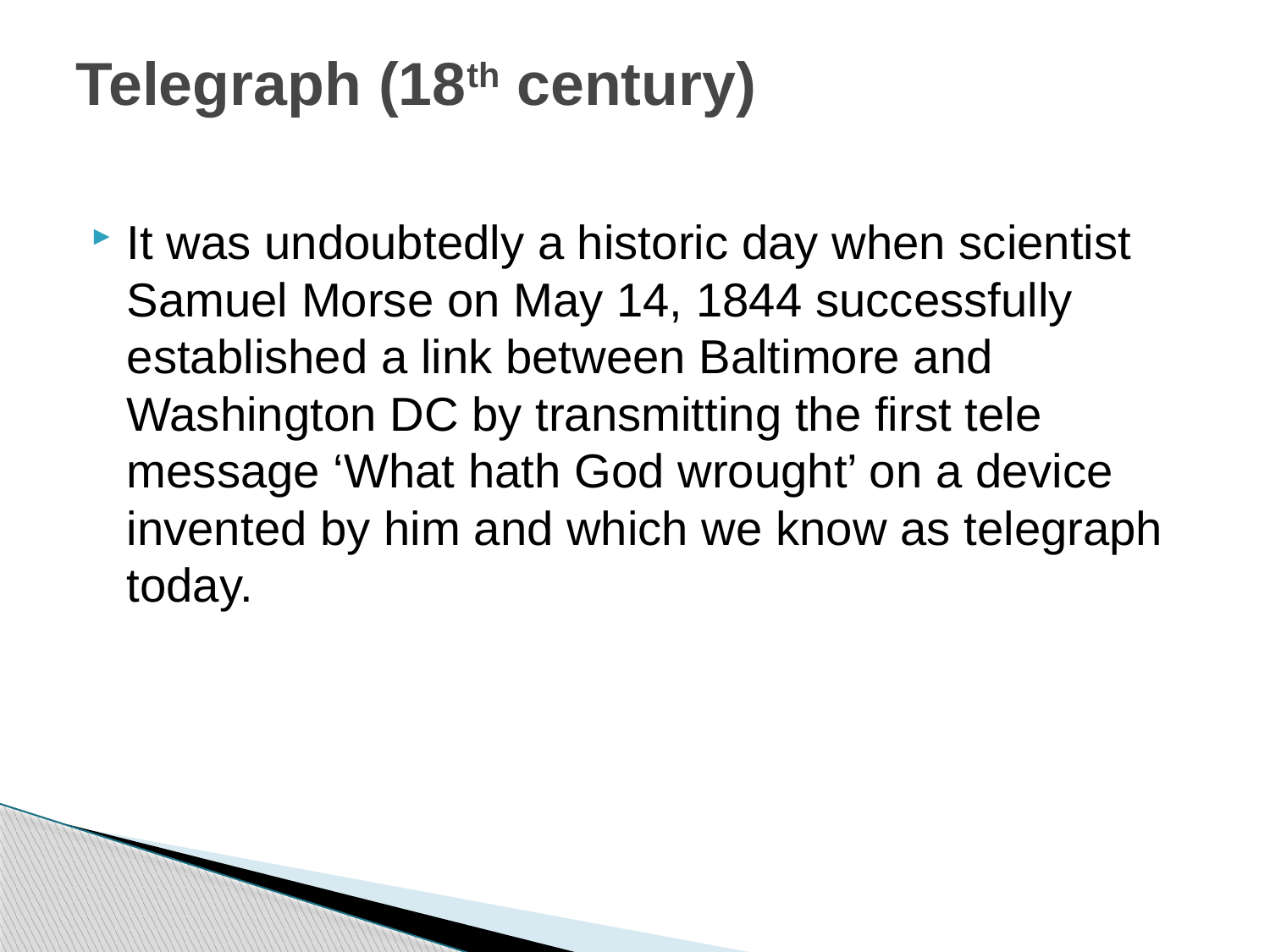

# Telegraph (18th century)
It was undoubtedly a historic day when scientist Samuel Morse on May 14, 1844 successfully established a link between Baltimore and Washington DC by transmitting the first tele message ‘What hath God wrought’ on a device invented by him and which we know as telegraph today.